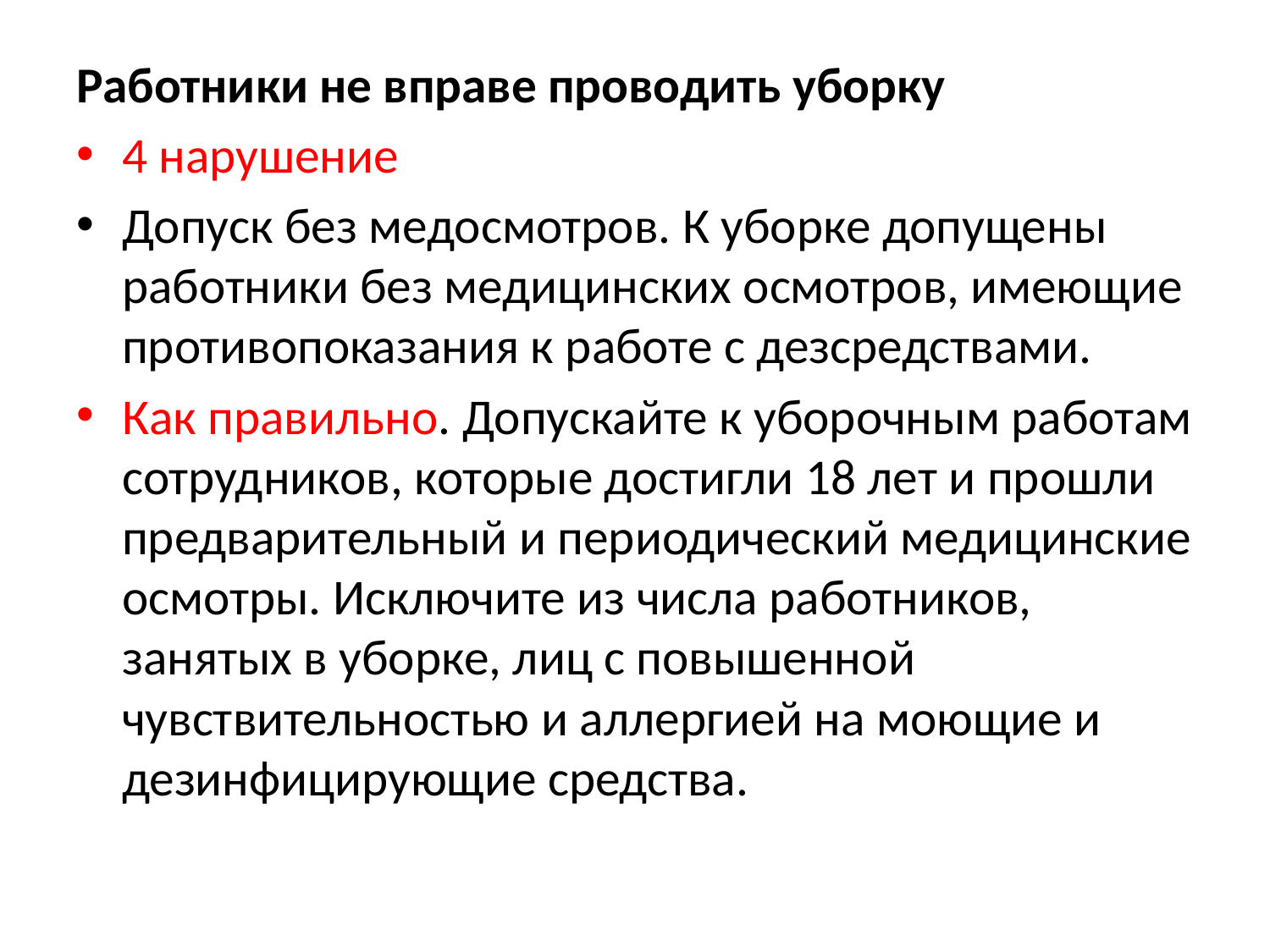

Работники не вправе проводить уборку
4 нарушение
Допуск без медосмотров. К уборке допущены работники без медицинских осмотров, имеющие противопоказания к работе с дезсредствами.
Как правильно. Допускайте к уборочным работам сотрудников, которые достигли 18 лет и прошли предварительный и периодический медицинские осмотры. Исключите из числа работников, занятых в уборке, лиц с повышенной чувствительностью и аллергией на моющие и дезинфицирующие средства.